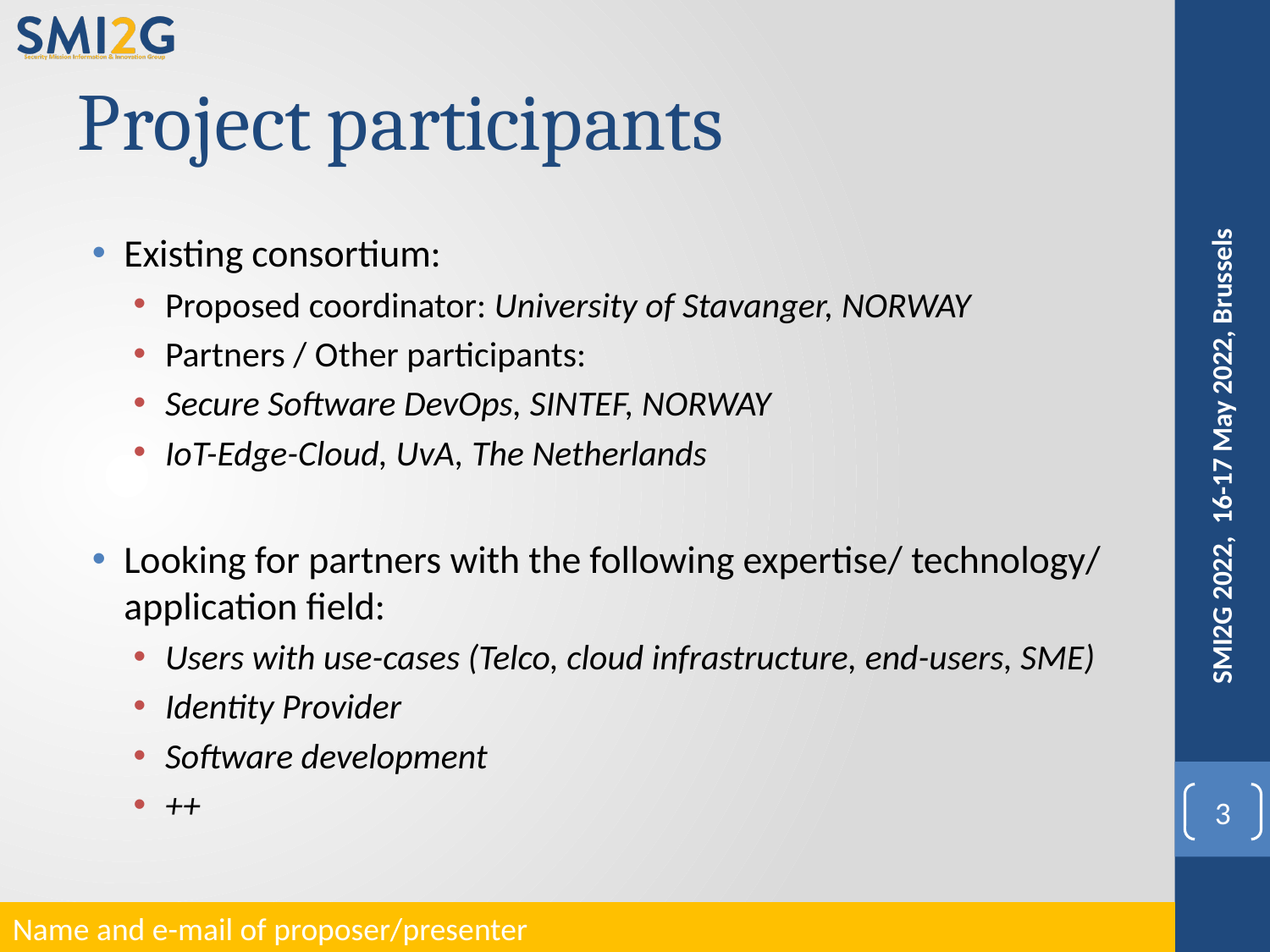

# Project participants
Existing consortium:
Proposed coordinator: University of Stavanger, NORWAY
Partners / Other participants:
Secure Software DevOps, SINTEF, NORWAY
IoT-Edge-Cloud, UvA, The Netherlands

Looking for partners with the following expertise/ technology/ application field:
Users with use-cases (Telco, cloud infrastructure, end-users, SME)
Identity Provider
Software development
++
SMI2G 2022,  16-17 May 2022, Brussels
3
Name and e-mail of proposer/presenter